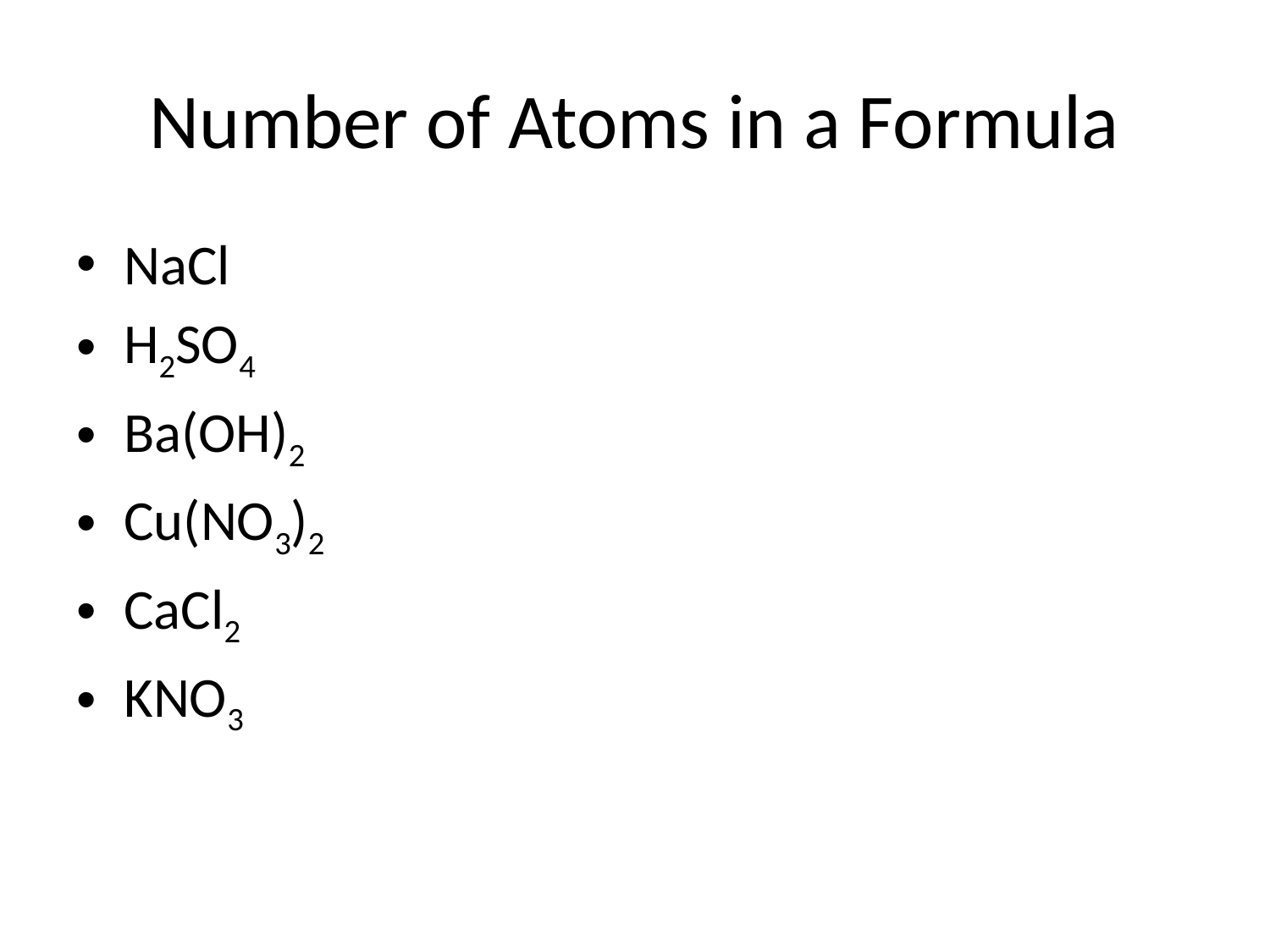

# Number of Atoms in a Formula
NaCl
H2SO4
Ba(OH)2
Cu(NO3)2
CaCl2
KNO3